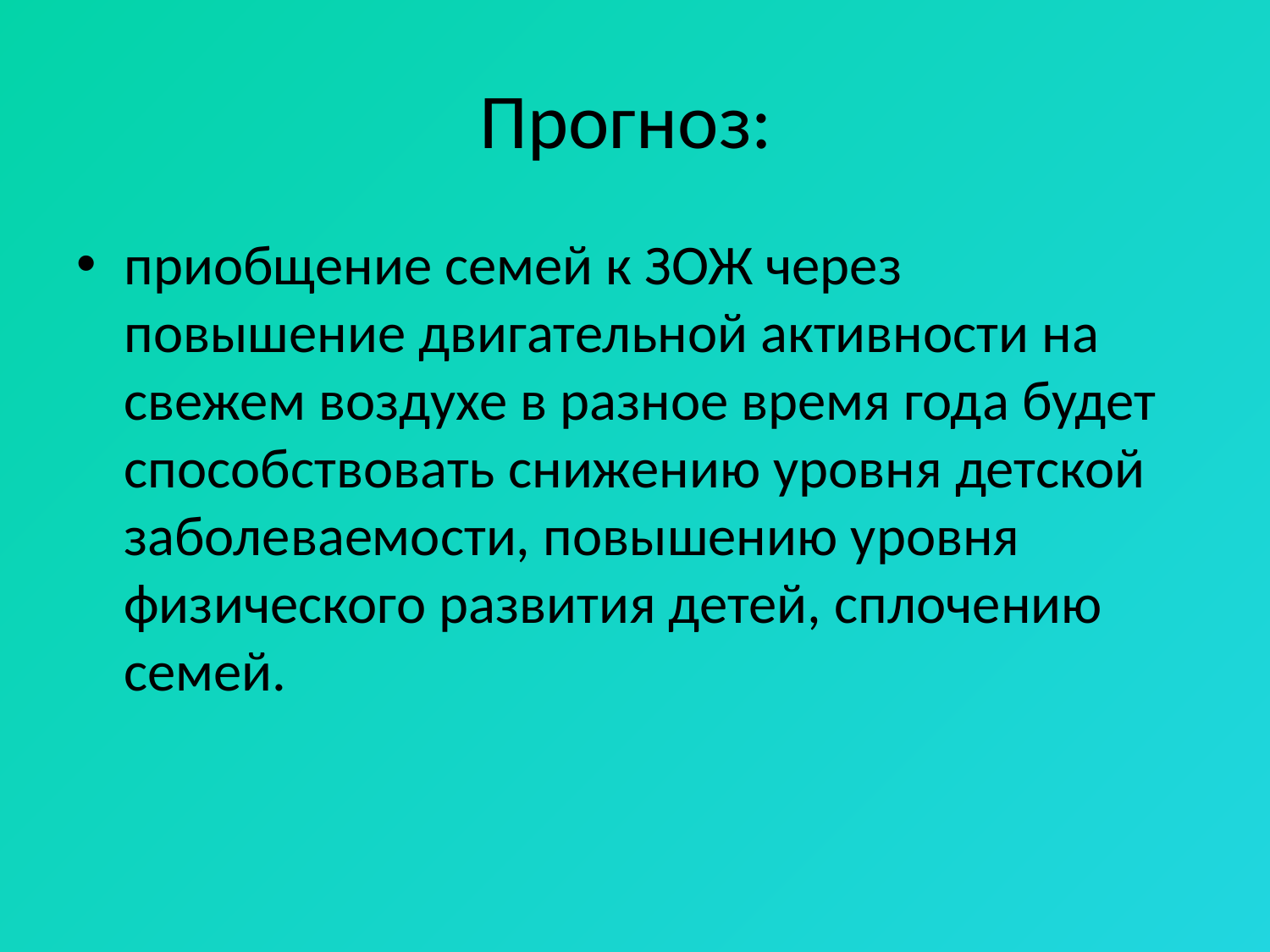

# Прогноз:
приобщение семей к ЗОЖ через повышение двигательной активности на свежем воздухе в разное время года будет способствовать снижению уровня детской заболеваемости, повышению уровня физического развития детей, сплочению семей.